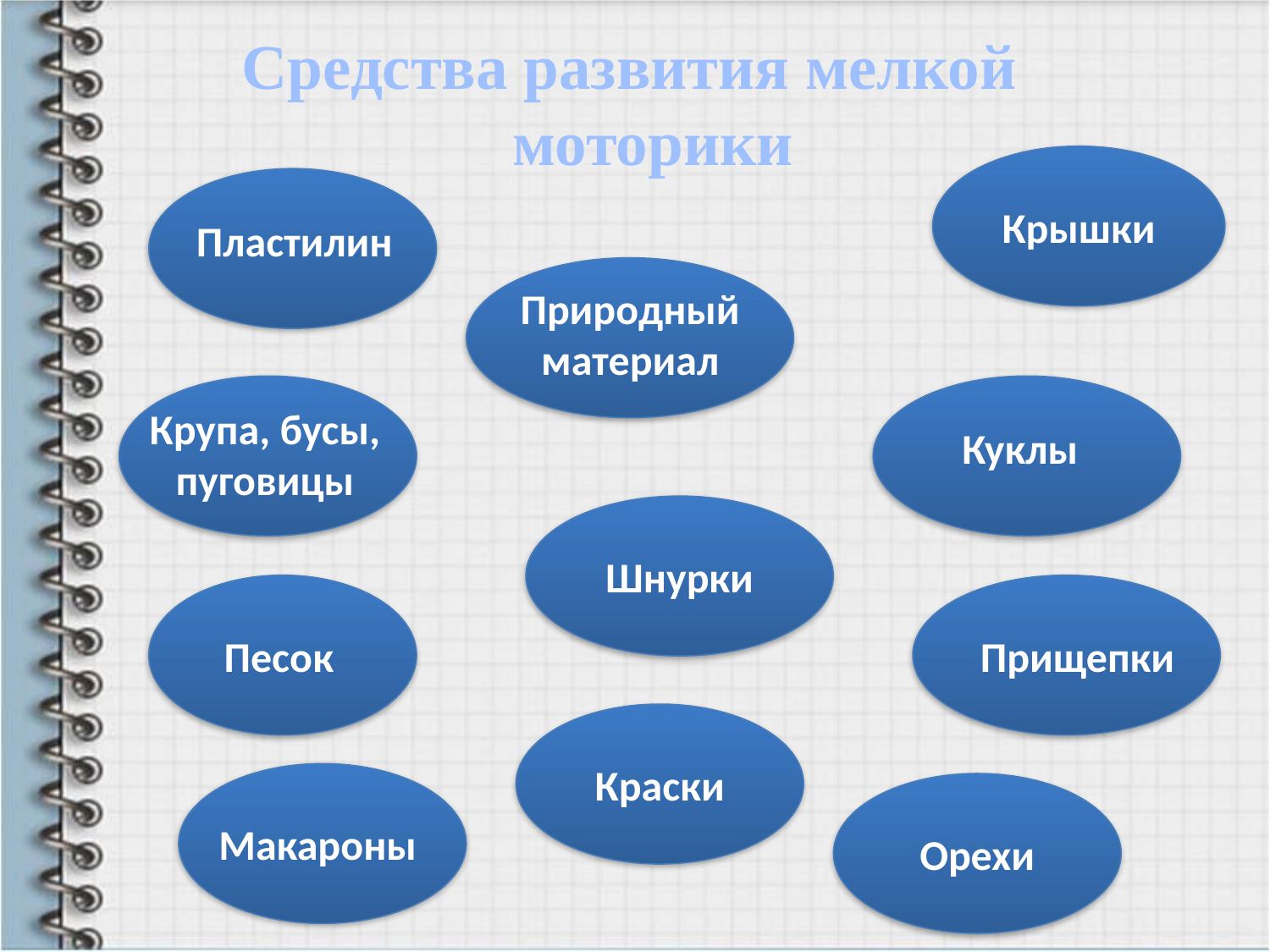

Средства развития мелкой моторики
Крышки

Пластилин

Природный материал

Крупа, бусы, пуговицы
Куклы
Шнурки

Песок
Прищепки
Краски
Макароны
Орехи